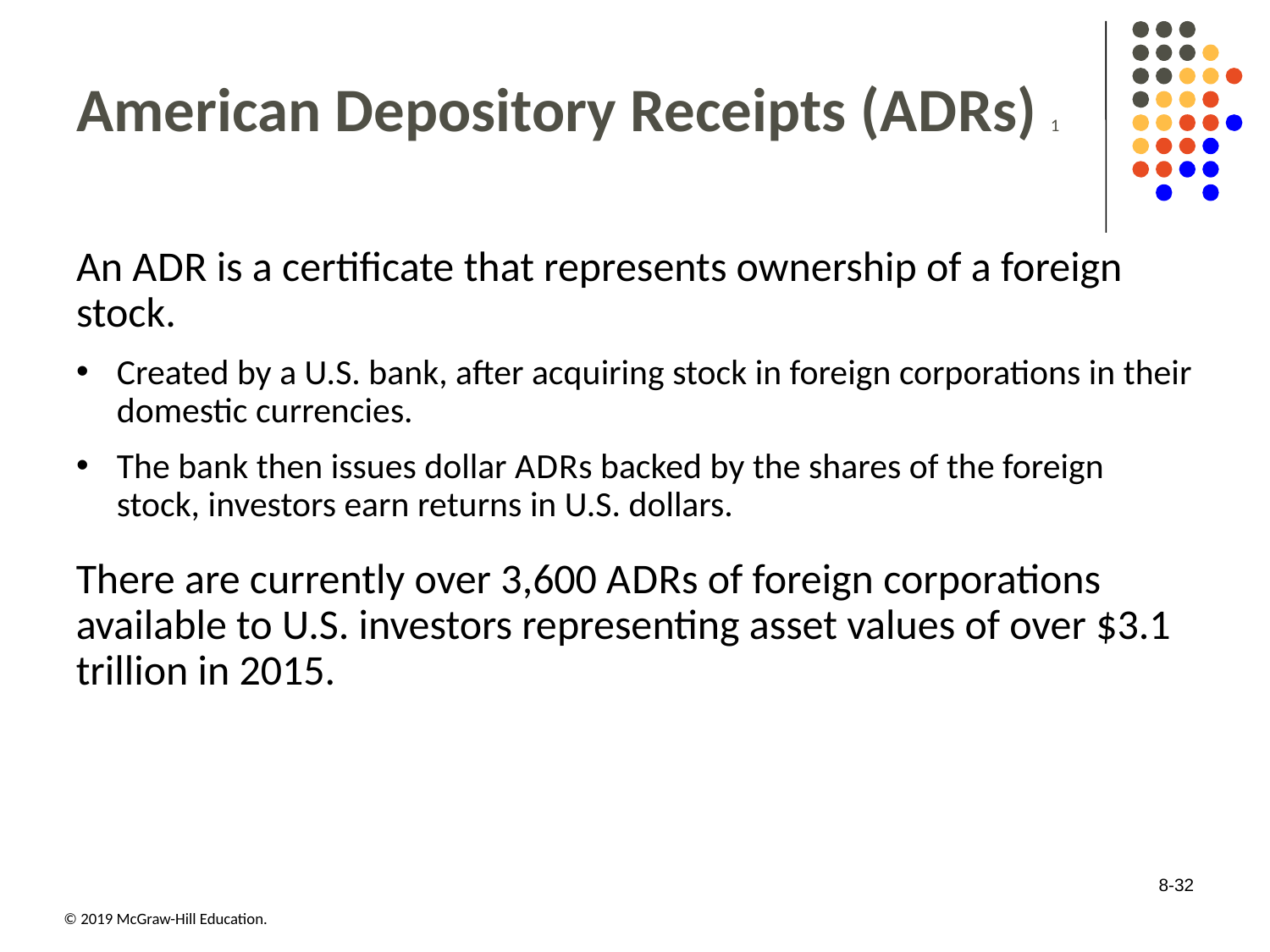

# American Depository Receipts (A D R s) 1
An A D R is a certificate that represents ownership of a foreign stock.
Created by a U.S. bank, after acquiring stock in foreign corporations in their domestic currencies.
The bank then issues dollar A D  R s backed by the shares of the foreign stock, investors earn returns in U.S. dollars.
There are currently over 3,600 A D R s of foreign corporations available to U.S. investors representing asset values of over $3.1 trillion in 2015.
8-32